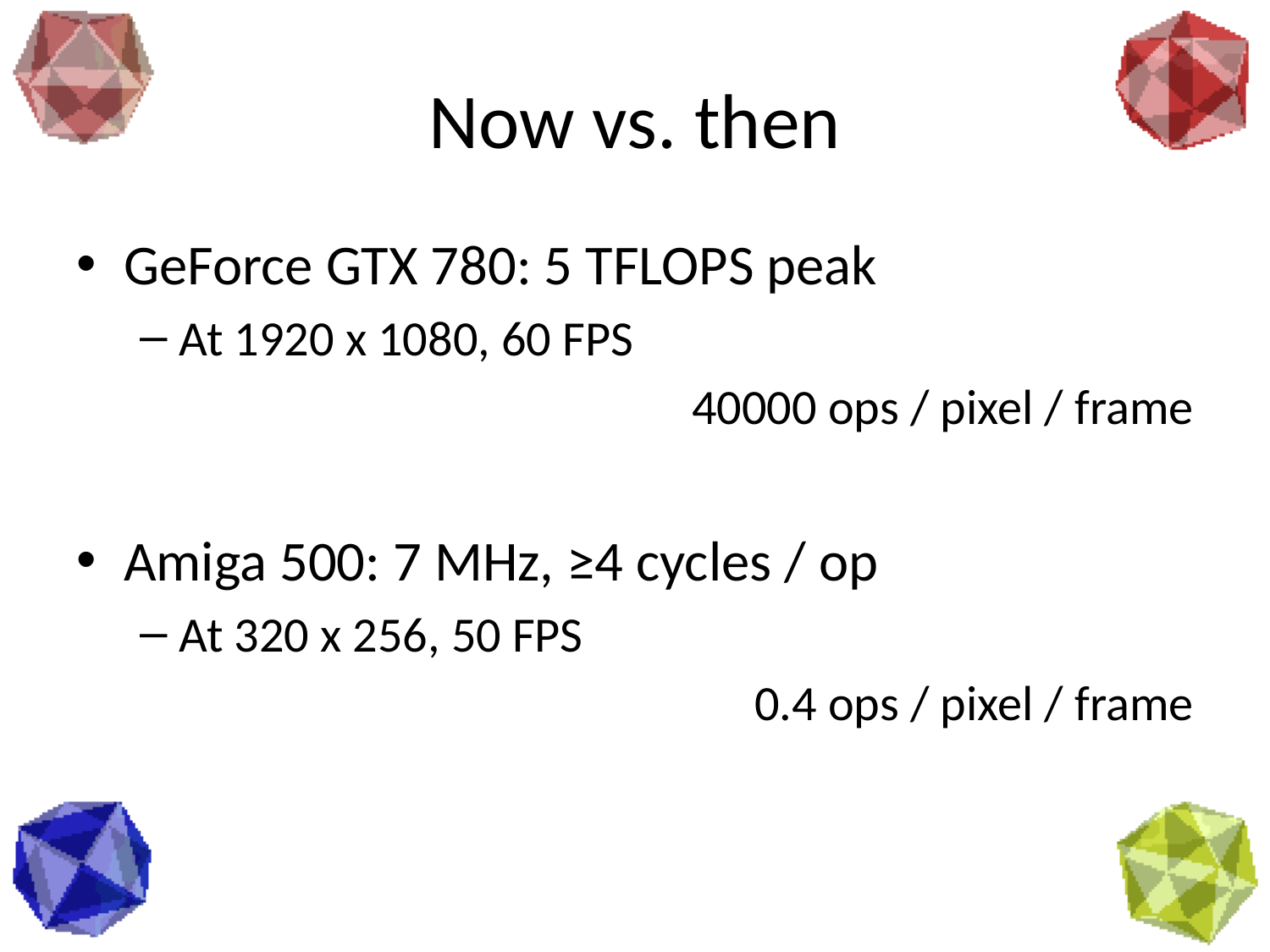

# Now vs. then
GeForce GTX 780: 5 TFLOPS peak
At 1920 x 1080, 60 FPS
40000 ops / pixel / frame

Amiga 500: 7 MHz, ≥4 cycles / op
At 320 x 256, 50 FPS
0.4 ops / pixel / frame